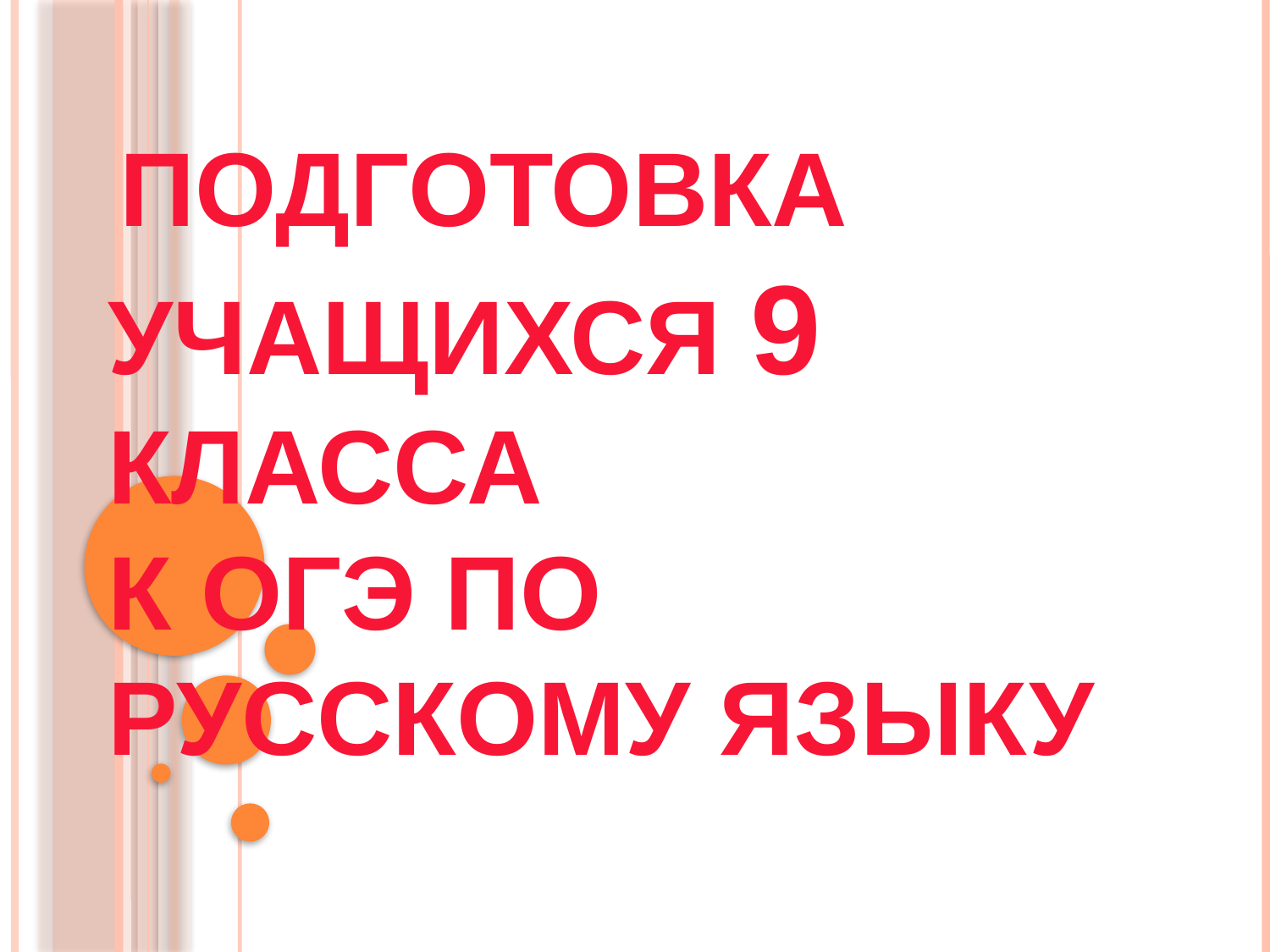

# Подготовка учащихся 9 класса к ОГЭ по русскому языку